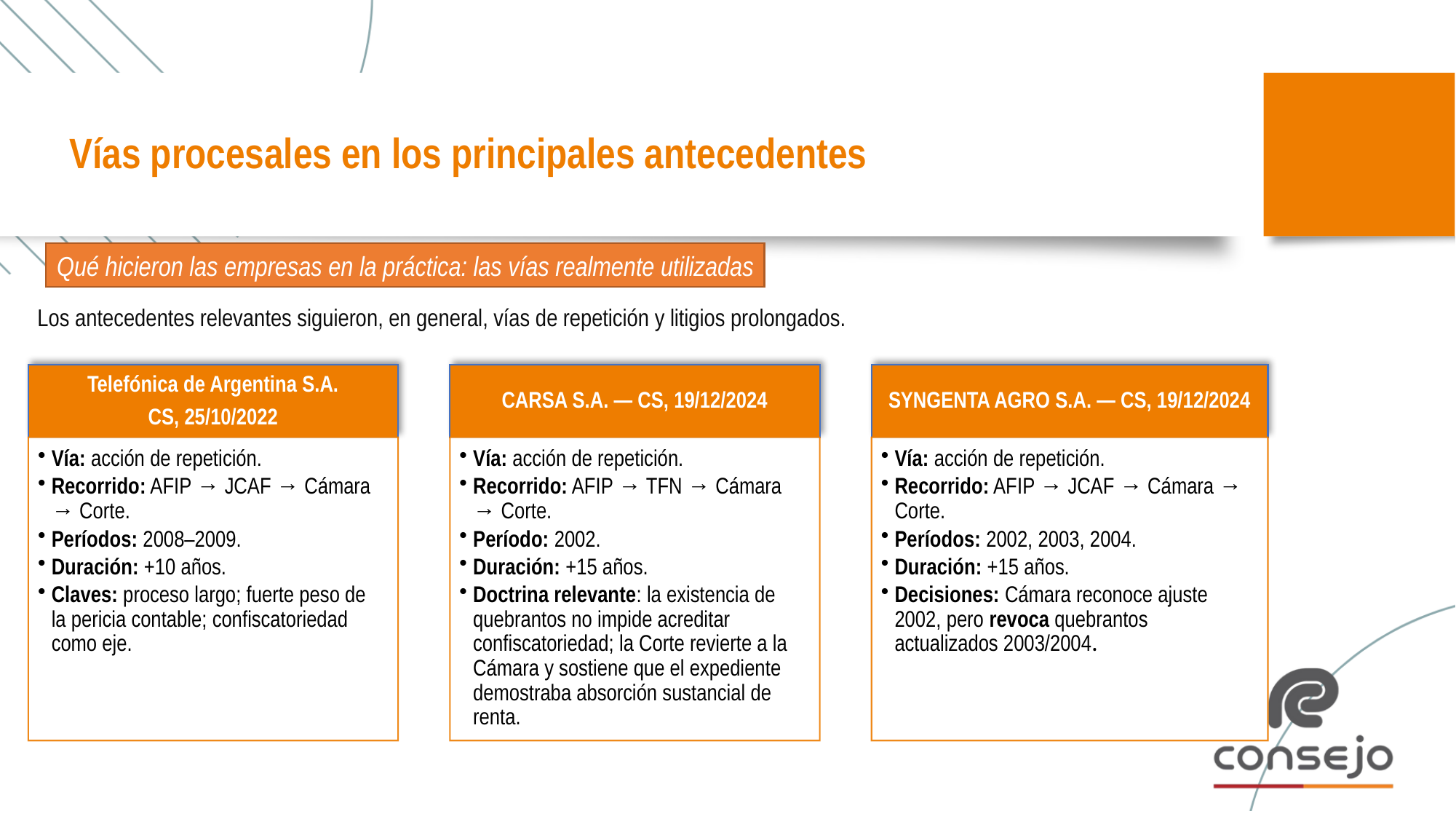

# Vías procesales en los principales antecedentes
Qué hicieron las empresas en la práctica: las vías realmente utilizadas
Los antecedentes relevantes siguieron, en general, vías de repetición y litigios prolongados.
Telefónica de Argentina S.A.
CS, 25/10/2022
Vía: acción de repetición.
Recorrido: AFIP → JCAF → Cámara → Corte.
Períodos: 2008–2009.
Duración: +10 años.
Claves: proceso largo; fuerte peso de la pericia contable; confiscatoriedad como eje.
CARSA S.A. — CS, 19/12/2024
Vía: acción de repetición.
Recorrido: AFIP → TFN → Cámara → Corte.
Período: 2002.
Duración: +15 años.
Doctrina relevante: la existencia de quebrantos no impide acreditar confiscatoriedad; la Corte revierte a la Cámara y sostiene que el expediente demostraba absorción sustancial de renta.
SYNGENTA AGRO S.A. — CS, 19/12/2024
Vía: acción de repetición.
Recorrido: AFIP → JCAF → Cámara → Corte.
Períodos: 2002, 2003, 2004.
Duración: +15 años.
Decisiones: Cámara reconoce ajuste 2002, pero revoca quebrantos actualizados 2003/2004.